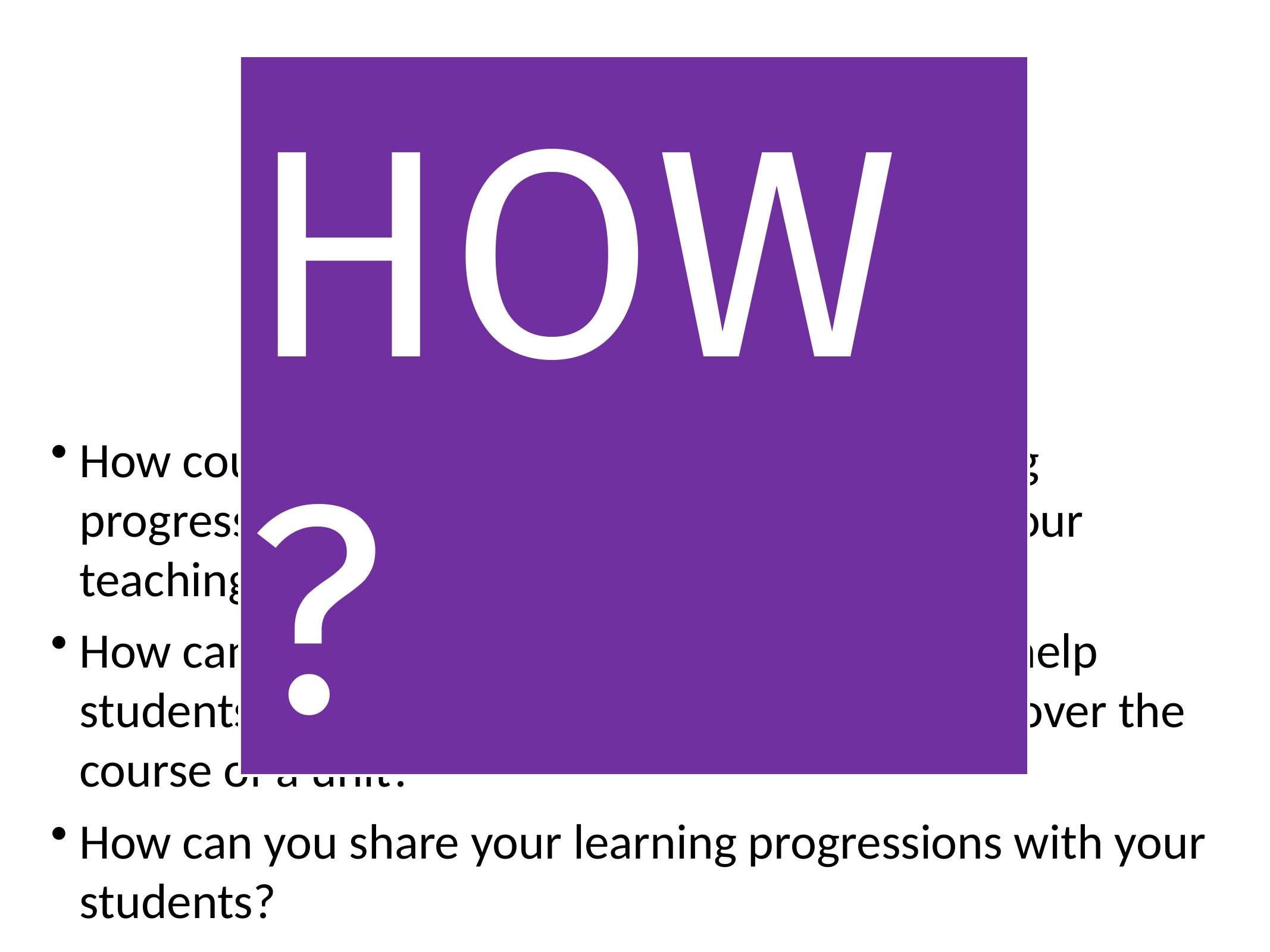

HOW?
How could you explain to students why learning progressions are useful for their learning and your teaching?
How can a well-designed learning progression help students build their conceptual understanding over the course of a unit?
How can you share your learning progressions with your students?